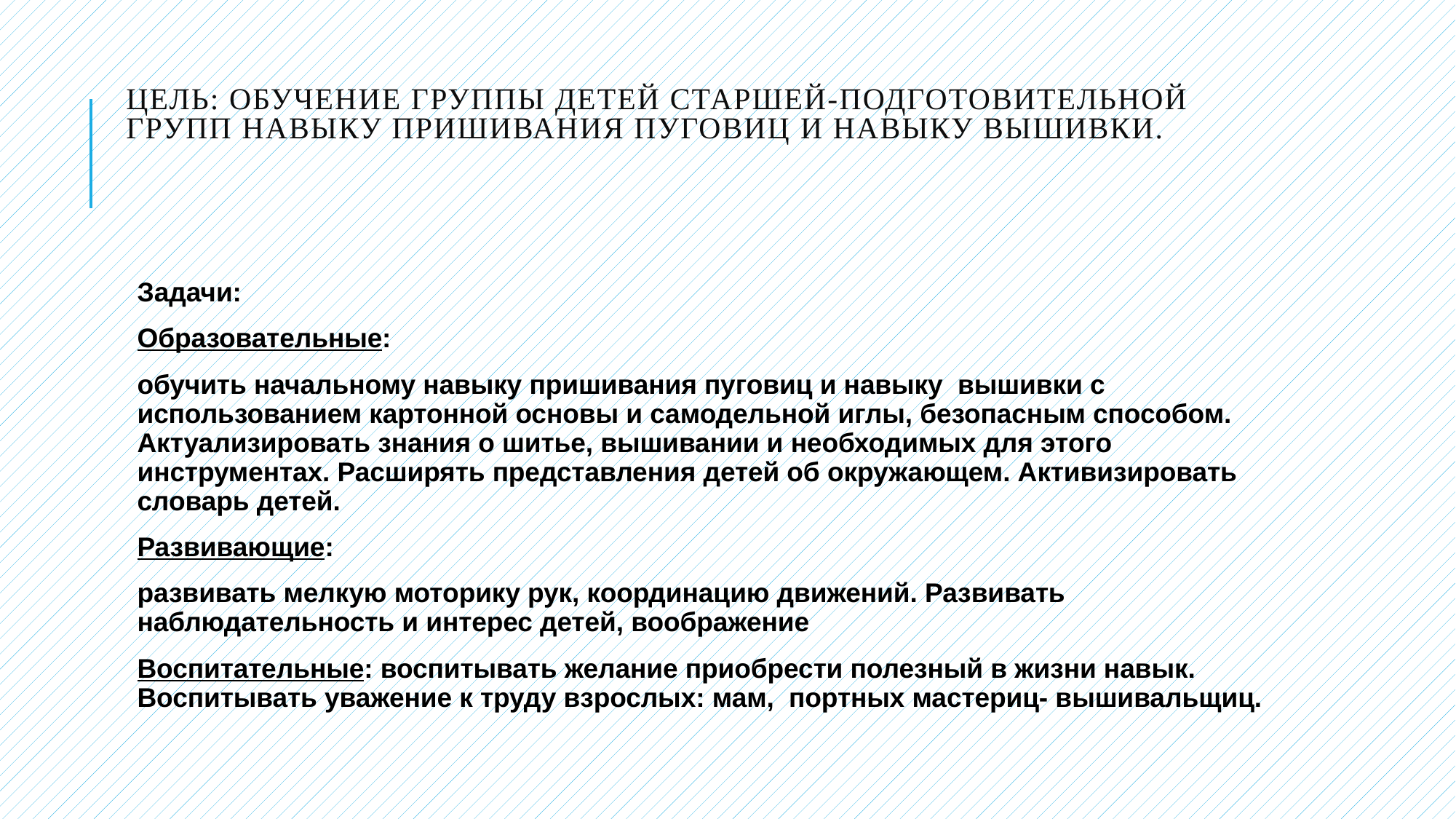

# Цель: обучение группы детей старшей-подготовительной групп навыку пришивания пуговиц и навыку вышивки.
Задачи:
Образовательные:
обучить начальному навыку пришивания пуговиц и навыку  вышивки с использованием картонной основы и самодельной иглы, безопасным способом. Актуализировать знания о шитье, вышивании и необходимых для этого инструментах. Расширять представления детей об окружающем. Активизировать словарь детей.
Развивающие:
развивать мелкую моторику рук, координацию движений. Развивать наблюдательность и интерес детей, воображение
Воспитательные: воспитывать желание приобрести полезный в жизни навык. Воспитывать уважение к труду взрослых: мам,  портных мастериц- вышивальщиц.